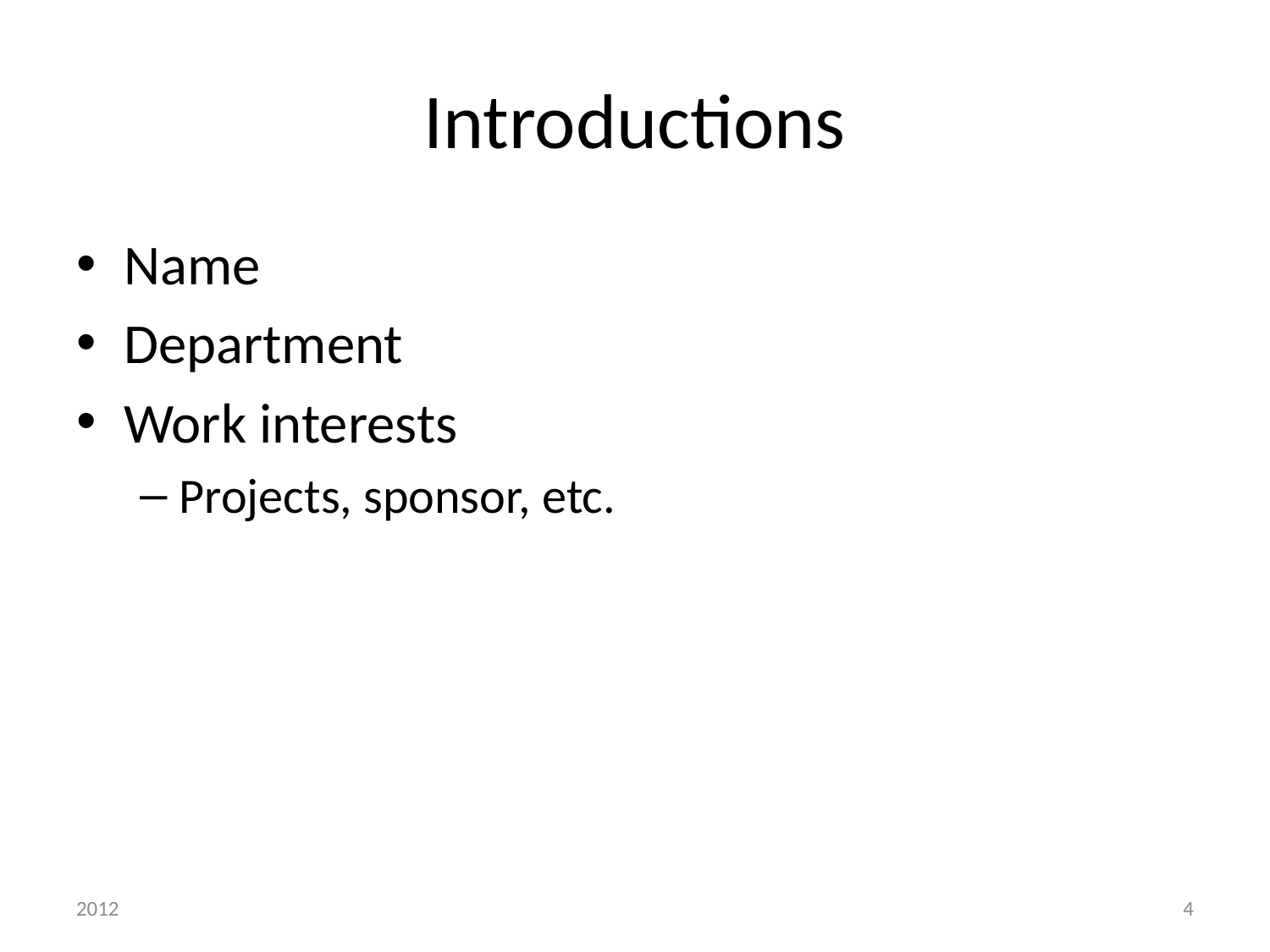

# Introductions
Name
Department
Work interests
Projects, sponsor, etc.
2012

4